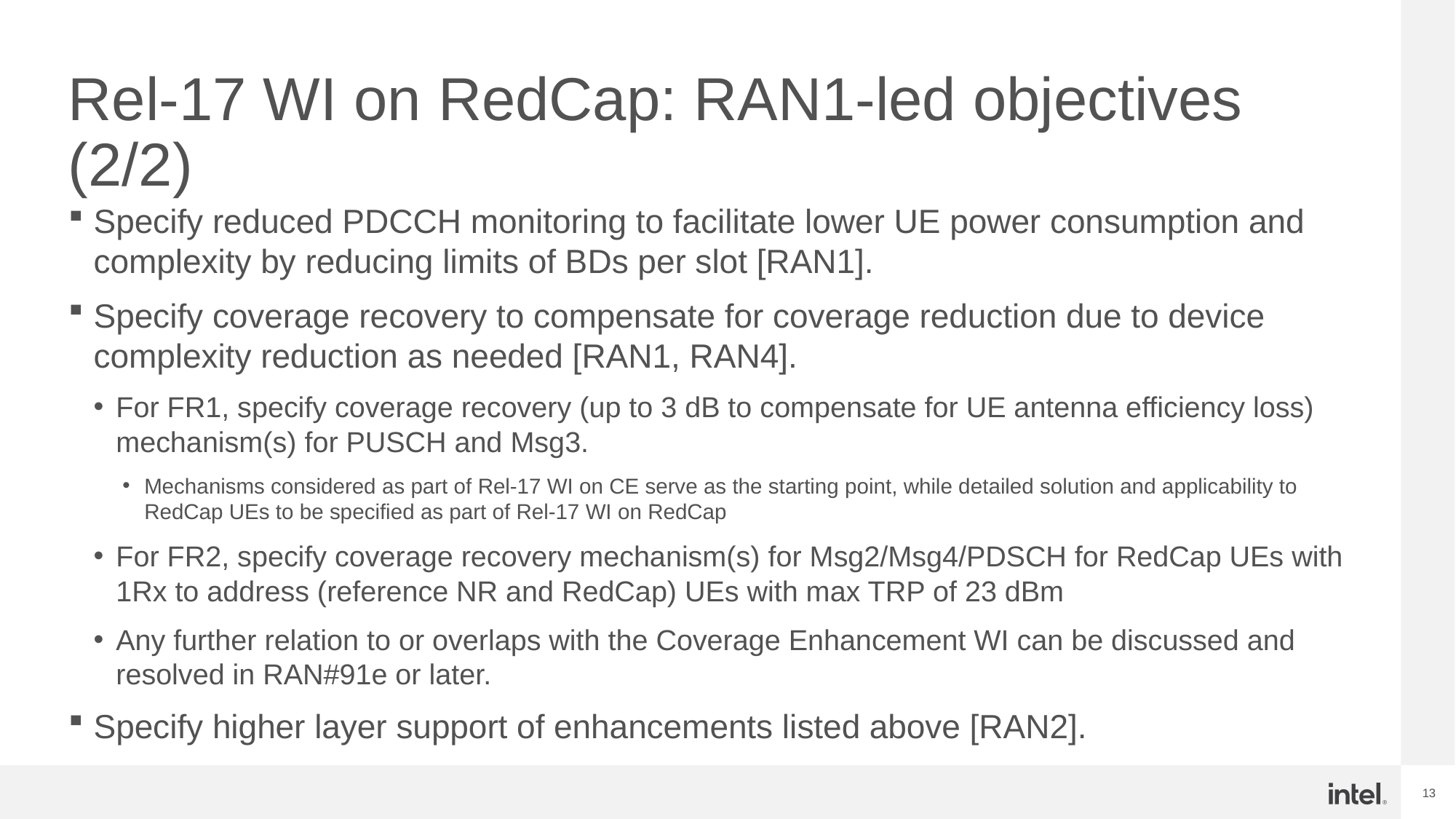

# Rel-17 WI on RedCap: RAN1-led objectives (2/2)
Specify reduced PDCCH monitoring to facilitate lower UE power consumption and complexity by reducing limits of BDs per slot [RAN1].
Specify coverage recovery to compensate for coverage reduction due to device complexity reduction as needed [RAN1, RAN4].
For FR1, specify coverage recovery (up to 3 dB to compensate for UE antenna efficiency loss) mechanism(s) for PUSCH and Msg3.
Mechanisms considered as part of Rel-17 WI on CE serve as the starting point, while detailed solution and applicability to RedCap UEs to be specified as part of Rel-17 WI on RedCap
For FR2, specify coverage recovery mechanism(s) for Msg2/Msg4/PDSCH for RedCap UEs with 1Rx to address (reference NR and RedCap) UEs with max TRP of 23 dBm
Any further relation to or overlaps with the Coverage Enhancement WI can be discussed and resolved in RAN#91e or later.
Specify higher layer support of enhancements listed above [RAN2].